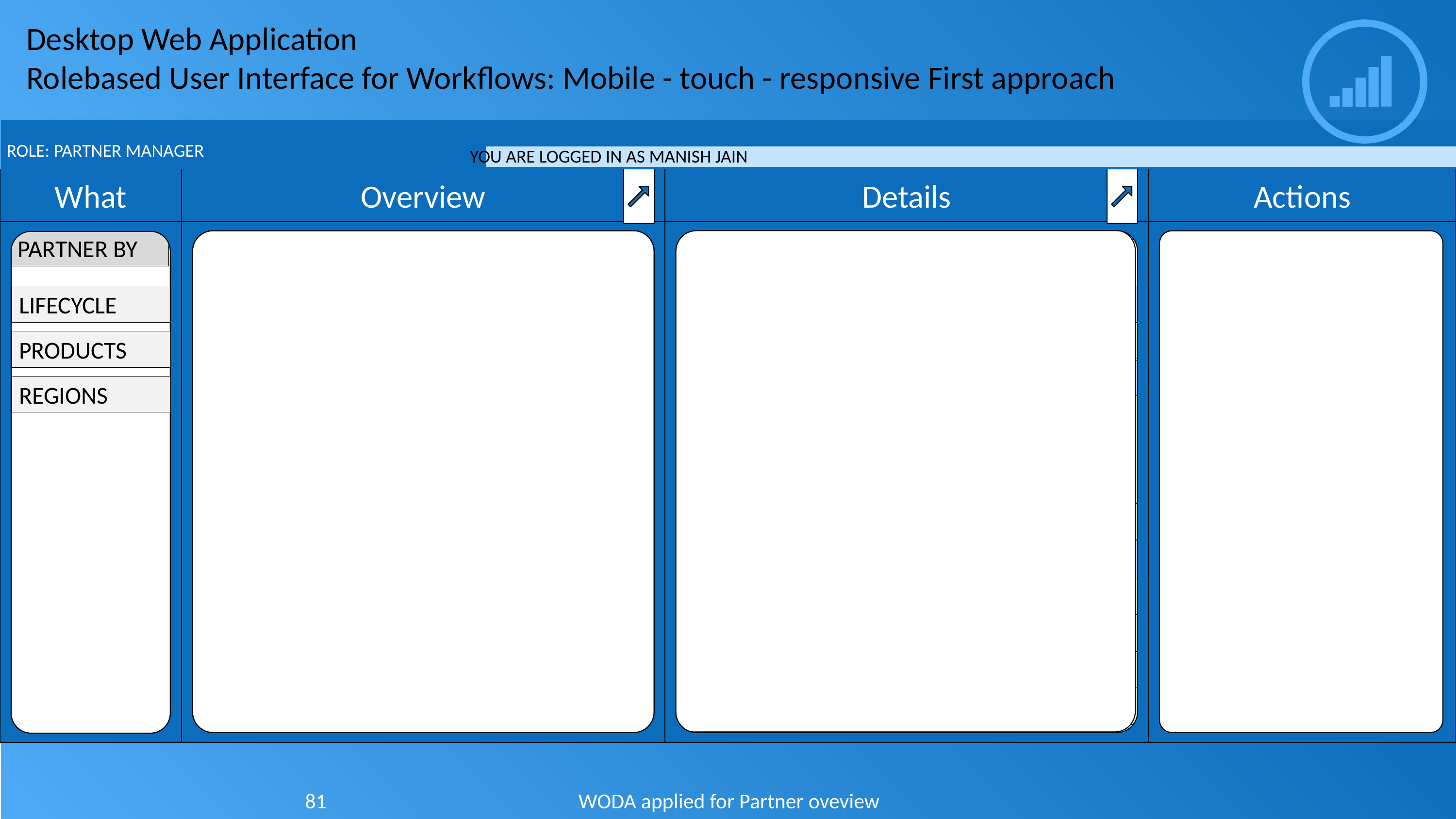

Desktop Web Application
Rolebased User Interface for Workflows: Mobile - touch - responsive First approach

Role: Partner Manager
You are logged in as Manish Jain

Details
Actions
Overview
What

Partner by

Recycle
Recycling Fascination
Plan
Executive Coaching – IM-IM
Systemic Business Design
The Last Architecture
EAM Descriptors
Build
WODA
RapidSOA™
RapidSOA™ Sourcing
DevOps
Integrate
Rollouts
QA&A
CI – CD
Run
ONCE
QA&A
Eco System 4.3
Recycle
Recycling Fascination
Lifecycle
Products
Regions

WODA applied for Partner oveview
81